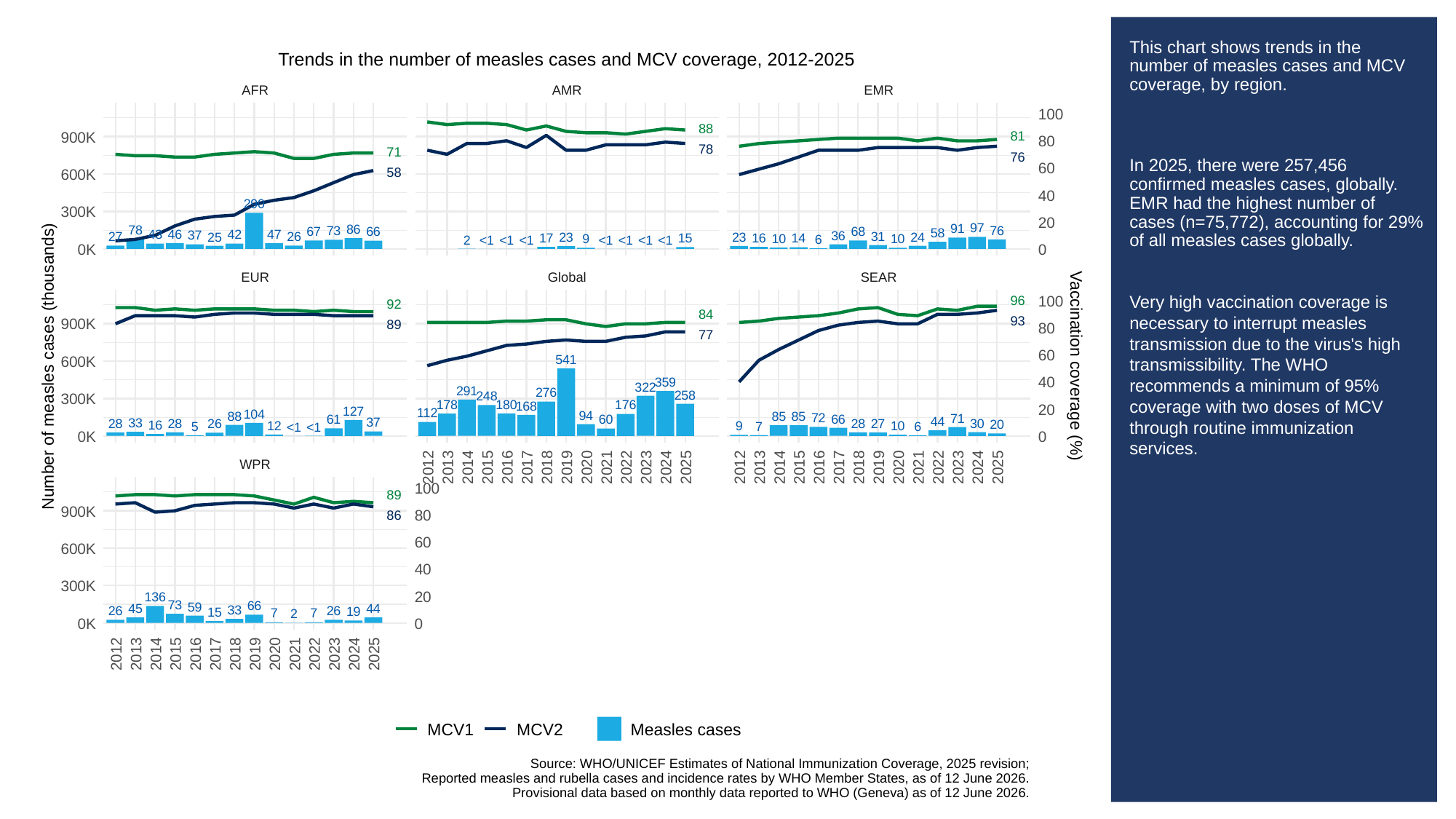

# This chart shows trends in the number of measles cases and MCV coverage, by region.

In 2025, there were 257,456 confirmed measles cases, globally. EMR had the highest number of cases (n=75,772), accounting for 29% of all measles cases globally.

Very high vaccination coverage is necessary to interrupt measles transmission due to the virus's high transmissibility. The WHO recommends a minimum of 95% coverage with two doses of MCV through routine immunization services.

Trends in the number of measles cases and MCV coverage, 2012-2025
AFR
AMR
EMR

100

88
81
900K
80

78

71
76

60
58
600K

40

290
300K

20
97
91
86
78
76
73
68
67
66
58
47
46
43
42

37
36
31
27
26
25
24
23
23
17
16
15
14
10
10
9
6
2
<1
<1
<1
<1
<1
<1
<1

0K
0

EUR
Global
SEAR

96
100
92

84

93
900K
89

80

77

60
541
600K
Number of measles cases (thousands)
Vaccination coverage (%)

40
359

322
291
276
258

248
300K

180

178
176
168

20

127
112
104
94
88
85
85
72
71

66

61
60

44

37
33
30
28
28
28
27
26
20
16

12
10
9
7
6
5

<1
<1

0K
0

WPR
2012
2013
2014
2015
2016
2017
2018
2019
2020
2021
2022
2023
2024
2025
2012
2013
2014
2015
2016
2017
2018
2019
2020
2021
2022
2023
2024
2025

100
89

900K
80
86

60
600K

40

300K

20
136
73
66
59
45
44

33
26
26

19
15
7
7
2

0K
0

2012
2013
2014
2015
2016
2017
2018
2019
2020
2021
2022
2023
2024
2025

MCV1
MCV2
Measles cases

Source: WHO/UNICEF Estimates of National Immunization Coverage, 2025 revision;
Reported measles and rubella cases and incidence rates by WHO Member States, as of 12 June 2026.
Provisional data based on monthly data reported to WHO (Geneva) as of 12 June 2026.